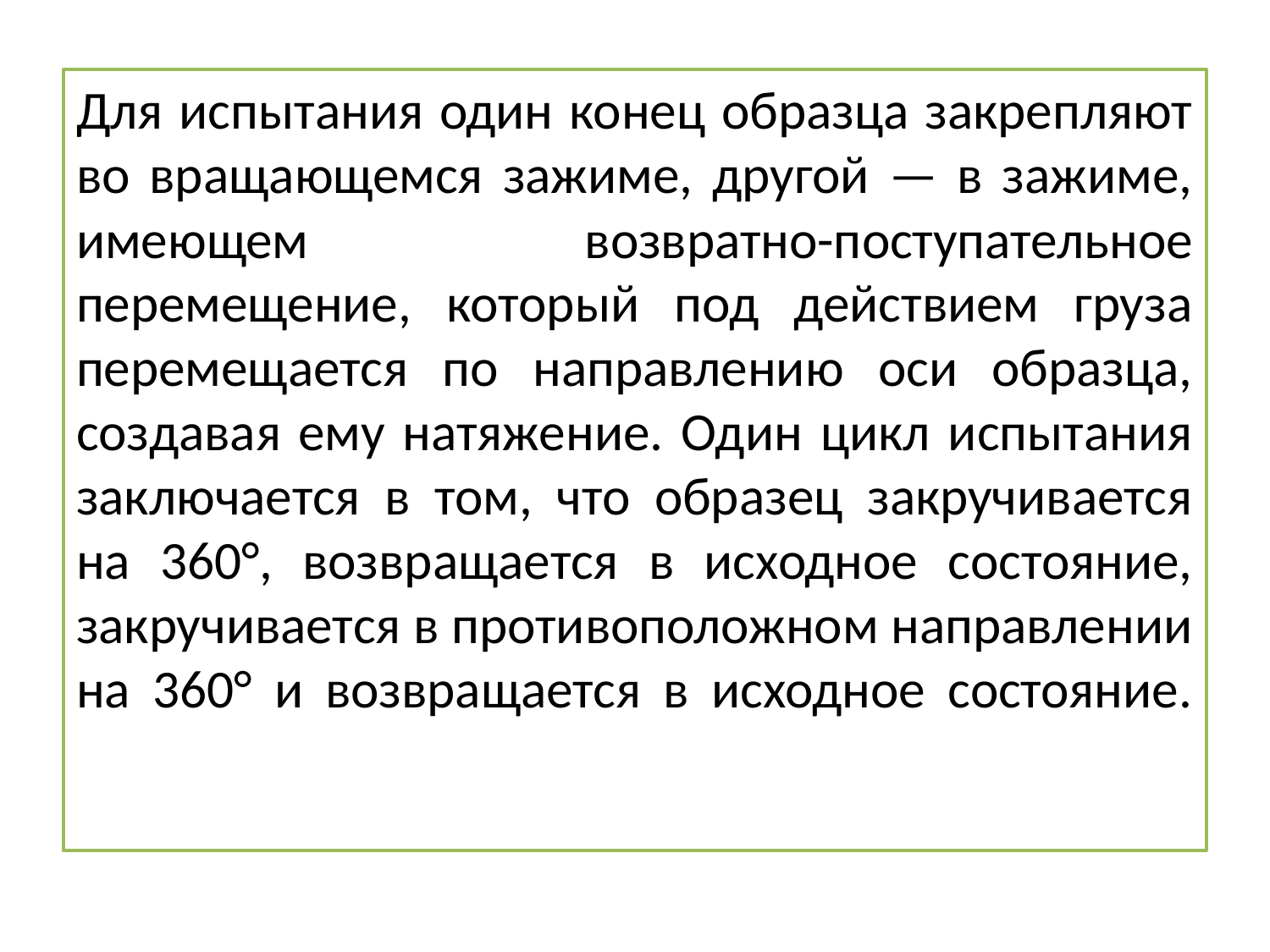

#
Для испытания один конец образца закрепляют во вращающемся зажиме, другой — в зажиме, имеющем возвратно-поступательное перемещение, который под действием груза перемещается по направлению оси образца, создавая ему натяжение. Один цикл испытания заключается в том, что образец закручивается на 360°, возвращается в исходное состояние, закручивается в противоположном направлении на 360° и возвращается в исходное состояние.